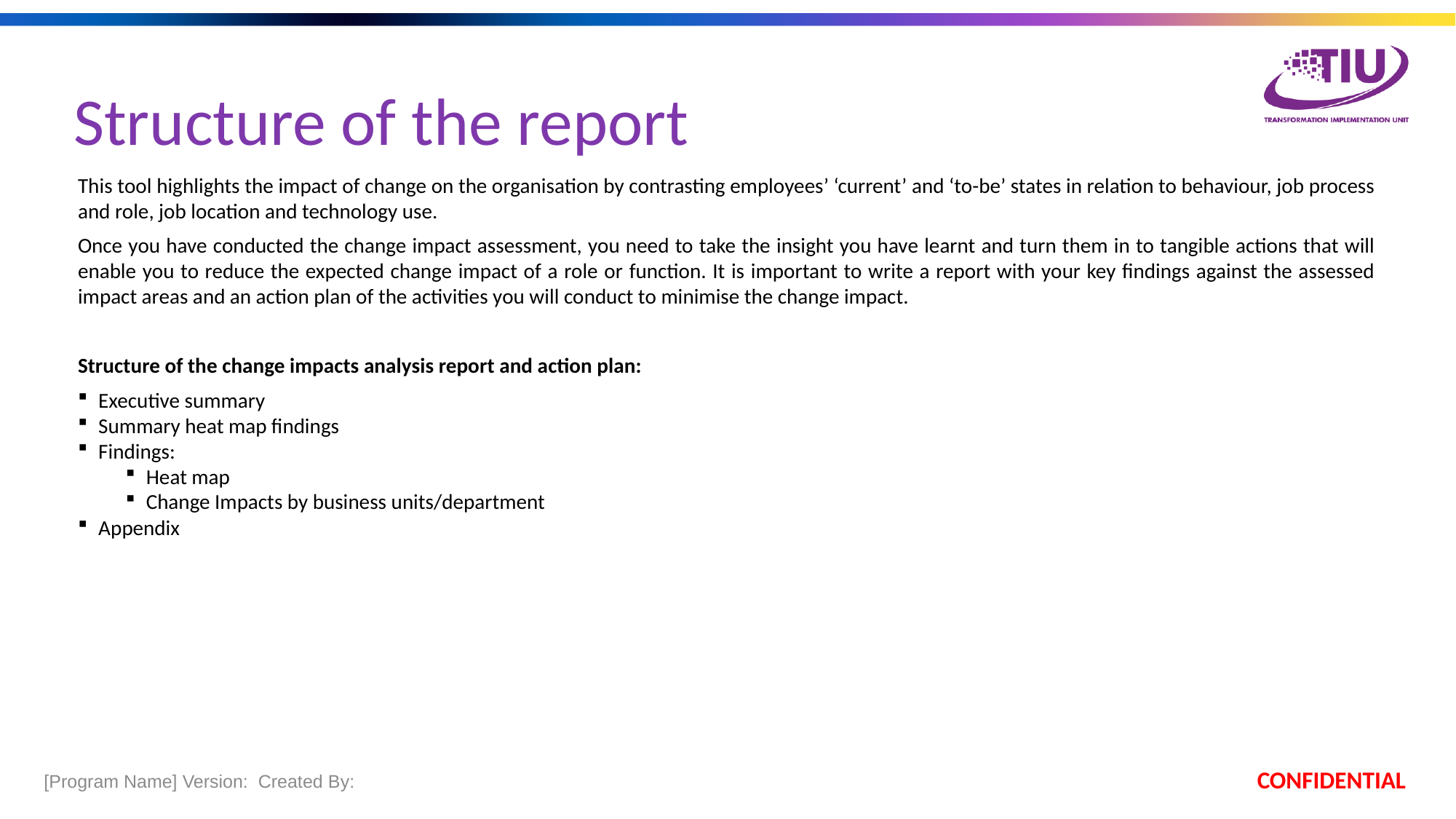

Structure of the report
This tool highlights the impact of change on the organisation by contrasting employees’ ‘current’ and ‘to-be’ states in relation to behaviour, job process and role, job location and technology use.
Once you have conducted the change impact assessment, you need to take the insight you have learnt and turn them in to tangible actions that will enable you to reduce the expected change impact of a role or function. It is important to write a report with your key findings against the assessed impact areas and an action plan of the activities you will conduct to minimise the change impact.

Structure of the change impacts analysis report and action plan:
Executive summary
Summary heat map findings
Findings:
Heat map
Change Impacts by business units/department
Appendix
 [Program Name] Version:  Created By:
CONFIDENTIAL